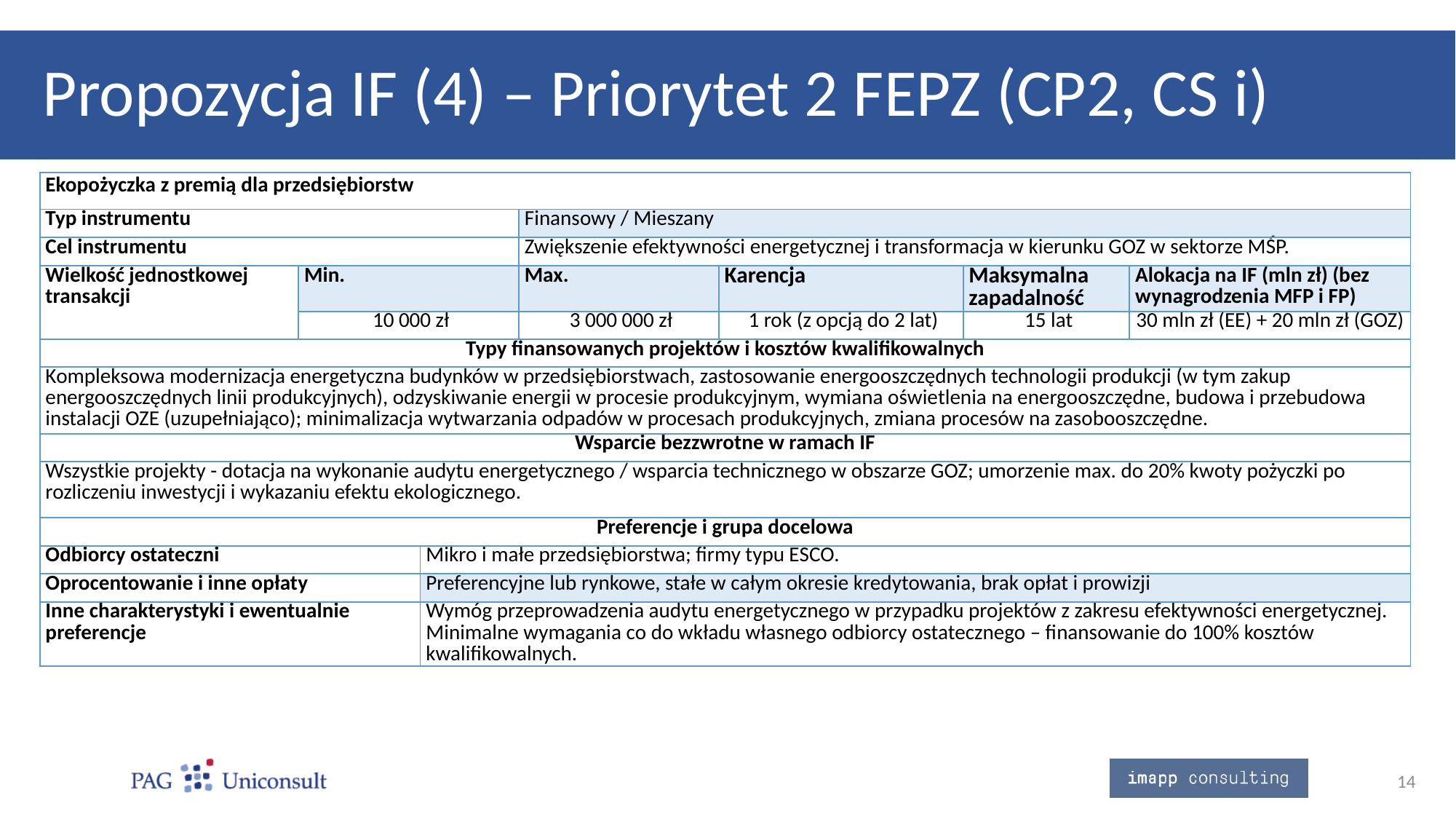

# Propozycja IF (4) – Priorytet 2 FEPZ (CP2, CS i)
| Ekopożyczka z premią dla przedsiębiorstw |  |  |  |  |  |  |
| --- | --- | --- | --- | --- | --- | --- |
| Typ instrumentu |  |  | Finansowy / Mieszany |  |  |  |
| Cel instrumentu |  |  | Zwiększenie efektywności energetycznej i transformacja w kierunku GOZ w sektorze MŚP. |  |  |  |
| Wielkość jednostkowej transakcji | Min. |  | Max. | Karencja | Maksymalna zapadalność | Alokacja na IF (mln zł) (bez wynagrodzenia MFP i FP) |
|  | 10 000 zł |  | 3 000 000 zł | 1 rok (z opcją do 2 lat) | 15 lat | 30 mln zł (EE) + 20 mln zł (GOZ) |
| Typy finansowanych projektów i kosztów kwalifikowalnych |  |  |  |  |  |  |
| Kompleksowa modernizacja energetyczna budynków w przedsiębiorstwach, zastosowanie energooszczędnych technologii produkcji (w tym zakup energooszczędnych linii produkcyjnych), odzyskiwanie energii w procesie produkcyjnym, wymiana oświetlenia na energooszczędne, budowa i przebudowa instalacji OZE (uzupełniająco); minimalizacja wytwarzania odpadów w procesach produkcyjnych, zmiana procesów na zasobooszczędne. |  |  |  |  |  |  |
| Wsparcie bezzwrotne w ramach IF |  |  |  |  |  |  |
| Wszystkie projekty - dotacja na wykonanie audytu energetycznego / wsparcia technicznego w obszarze GOZ; umorzenie max. do 20% kwoty pożyczki po rozliczeniu inwestycji i wykazaniu efektu ekologicznego. |  |  |  |  |  |  |
| Preferencje i grupa docelowa |  |  |  |  |  |  |
| Odbiorcy ostateczni |  | Mikro i małe przedsiębiorstwa; firmy typu ESCO. | Mikro i małe przedsiębiorstwa; firmy typu ESCO. |  |  |  |
| Oprocentowanie i inne opłaty |  | Preferencyjne lub rynkowe, stałe w całym okresie kredytowania, brak opłat i prowizji | Preferencyjne lub rynkowe, stałe w całym okresie kredytowania, brak opłat i prowizji |  |  |  |
| Inne charakterystyki i ewentualnie preferencje |  | Wymóg przeprowadzenia audytu energetycznego w przypadku projektów z zakresu efektywności energetycznej. Minimalne wymagania co do wkładu własnego odbiorcy ostatecznego – finansowanie do 100% kosztów kwalifikowalnych. | Wymóg przeprowadzenia audytu energetycznego w przypadku projektów z zakresu efektywności energetycznej. Minimalne wymagania co do wkładu własnego odbiorcy ostatecznego – finansowanie do 100% kosztów kwalifikowalnych. |  |  |  |
14